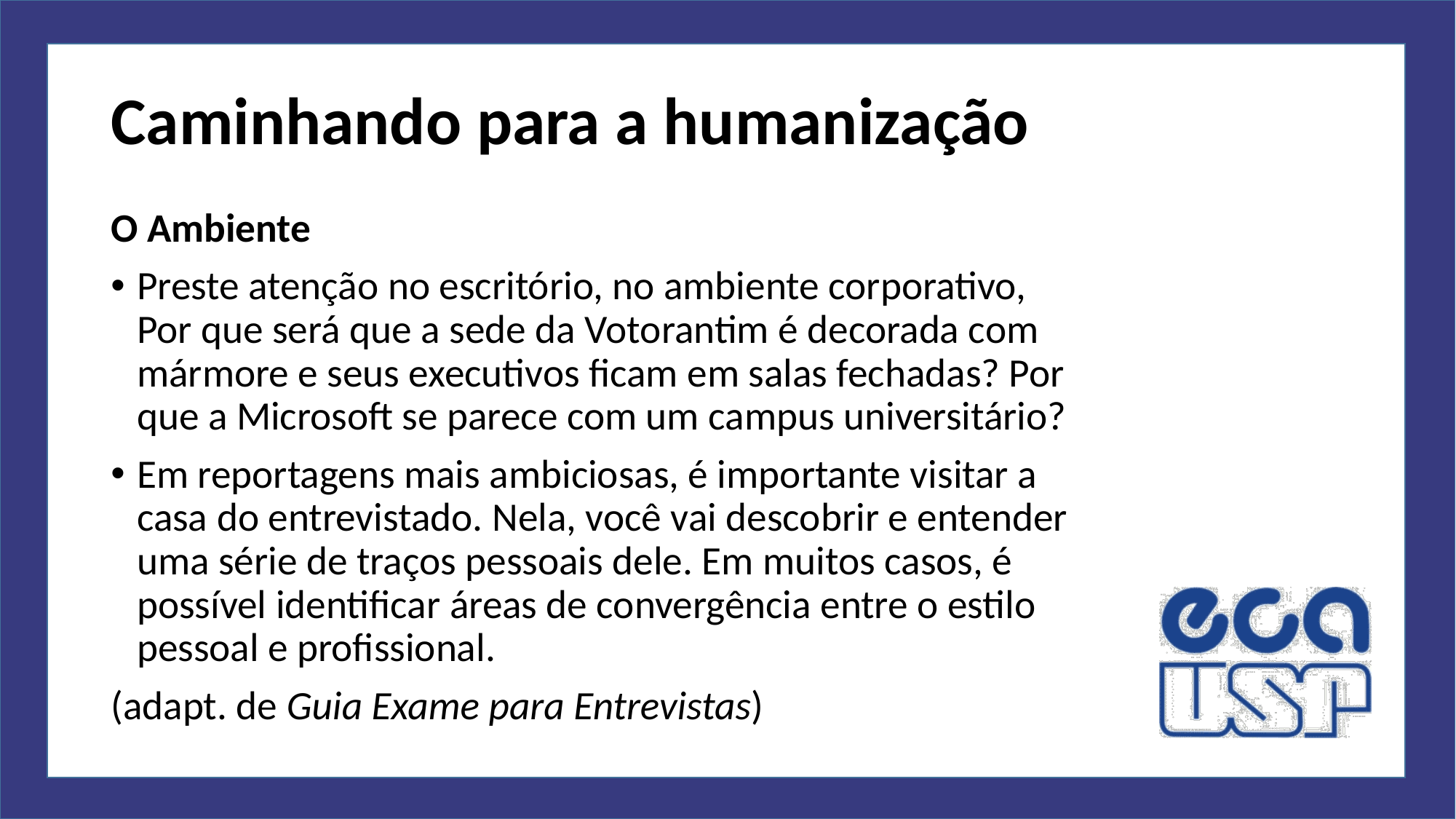

# Caminhando para a humanização
O Ambiente
Preste atenção no escritório, no ambiente corporativo, Por que será que a sede da Votorantim é decorada com mármore e seus executivos ficam em salas fechadas? Por que a Microsoft se parece com um campus universitário?
Em reportagens mais ambiciosas, é importante visitar a casa do entrevistado. Nela, você vai descobrir e entender uma série de traços pessoais dele. Em muitos casos, é possível identificar áreas de convergência entre o estilo pessoal e profissional.
(adapt. de Guia Exame para Entrevistas)